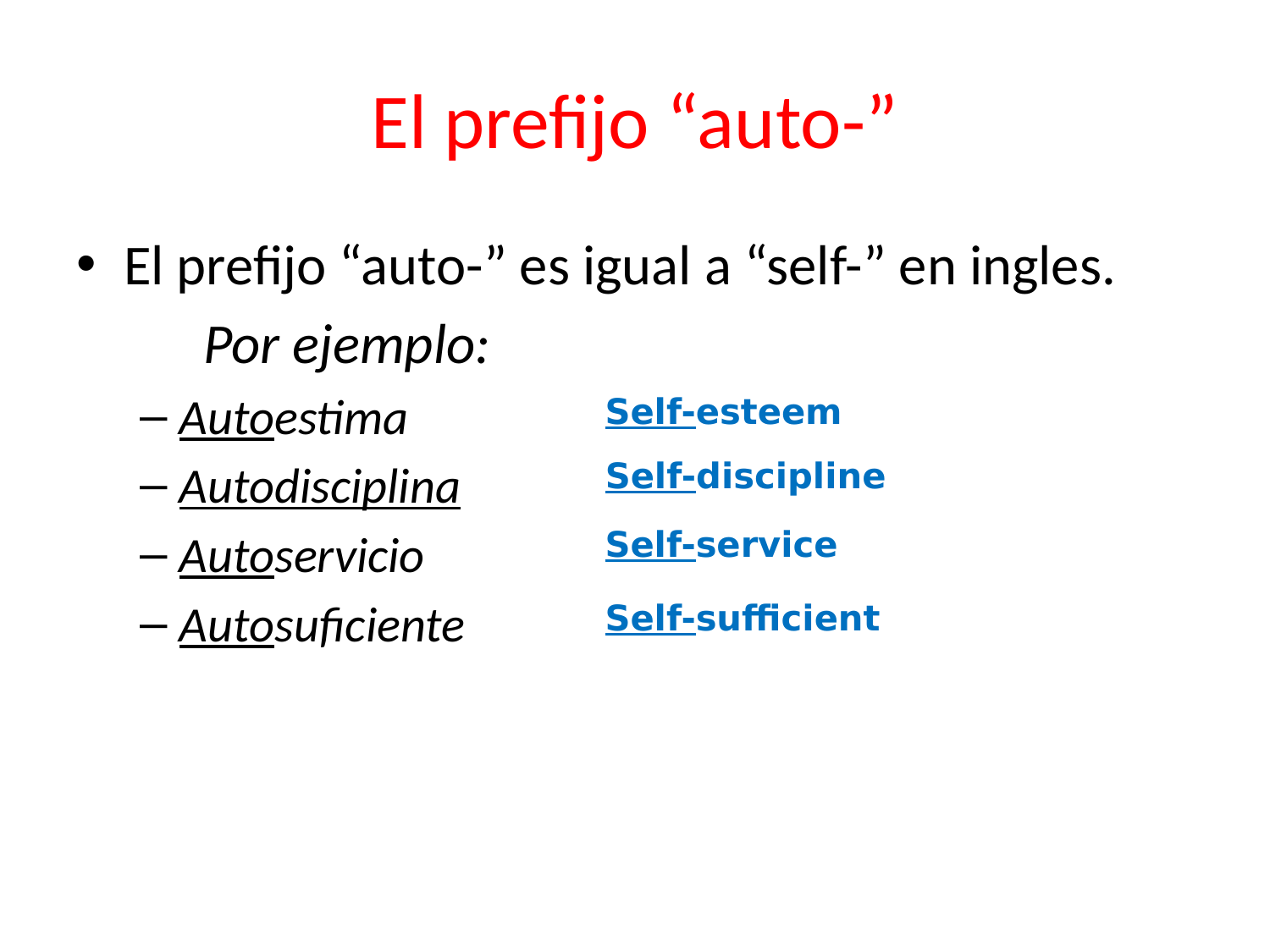

# El prefijo “auto-”
El prefijo “auto-” es igual a “self-” en ingles.
	Por ejemplo:
Autoestima
Autodisciplina
Autoservicio
Autosuficiente
Self-esteem
Self-discipline
Self-service
Self-sufficient